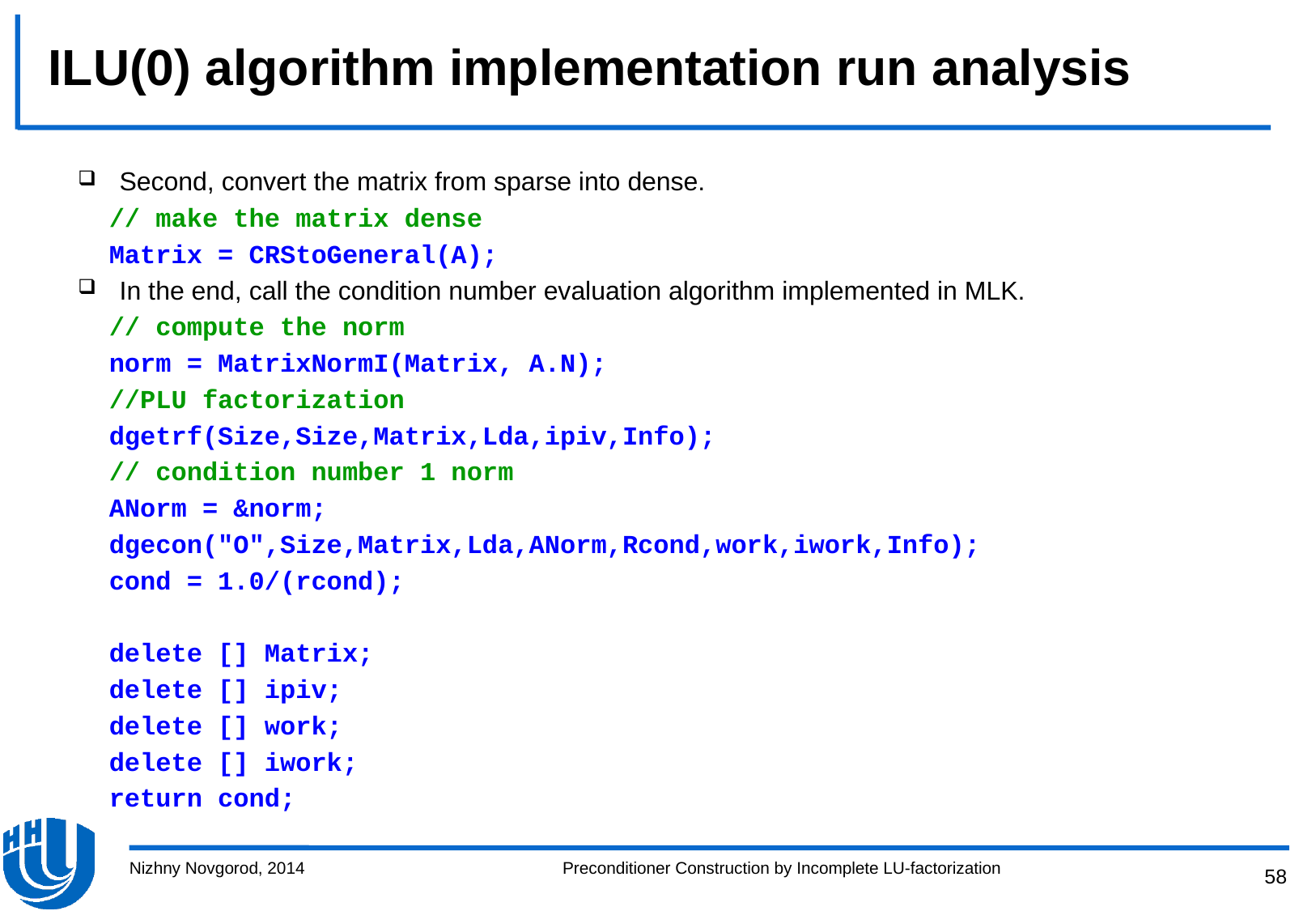

# ILU(0) algorithm implementation run analysis
Second, convert the matrix from sparse into dense.
  // make the matrix dense
  Matrix = CRStoGeneral(A);
In the end, call the condition number evaluation algorithm implemented in MLK.
  // compute the norm
  norm = MatrixNormI(Matrix, A.N);
  //РLU factorization
  dgetrf(Size,Size,Matrix,Lda,ipiv,Info);
  // condition number 1 norm
  ANorm = &norm;
  dgecon("O",Size,Matrix,Lda,ANorm,Rcond,work,iwork,Info);
  cond = 1.0/(rcond);

  delete [] Matrix;
  delete [] ipiv;
  delete [] work;
  delete [] iwork;
  return cond;
Nizhny Novgorod, 2014
Preconditioner Construction by Incomplete LU-factorization